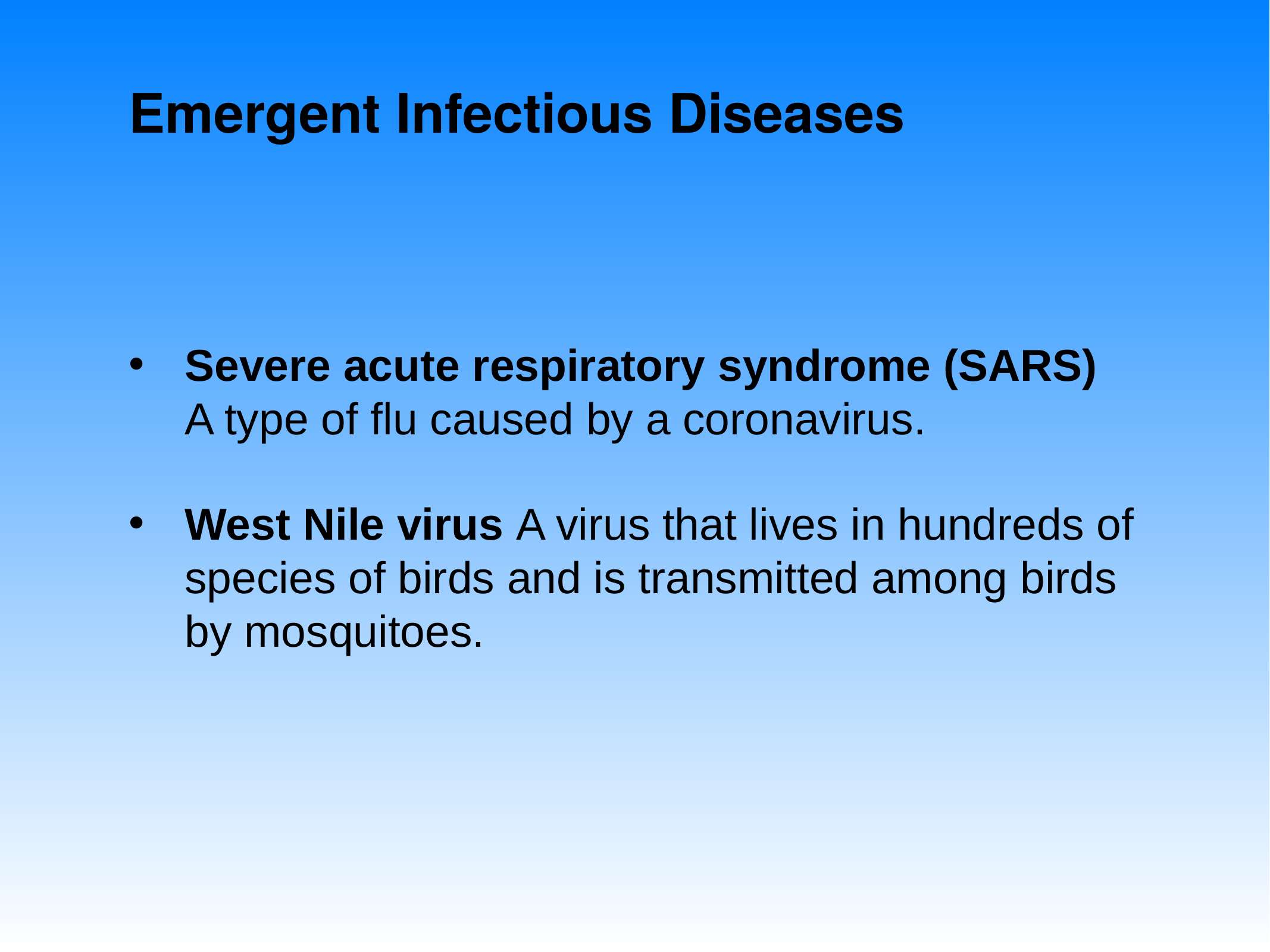

# Emergent Infectious Diseases
Severe acute respiratory syndrome (SARS)  A type of flu caused by a coronavirus.
West Nile virus A virus that lives in hundreds of species of birds and is transmitted among birds by mosquitoes.